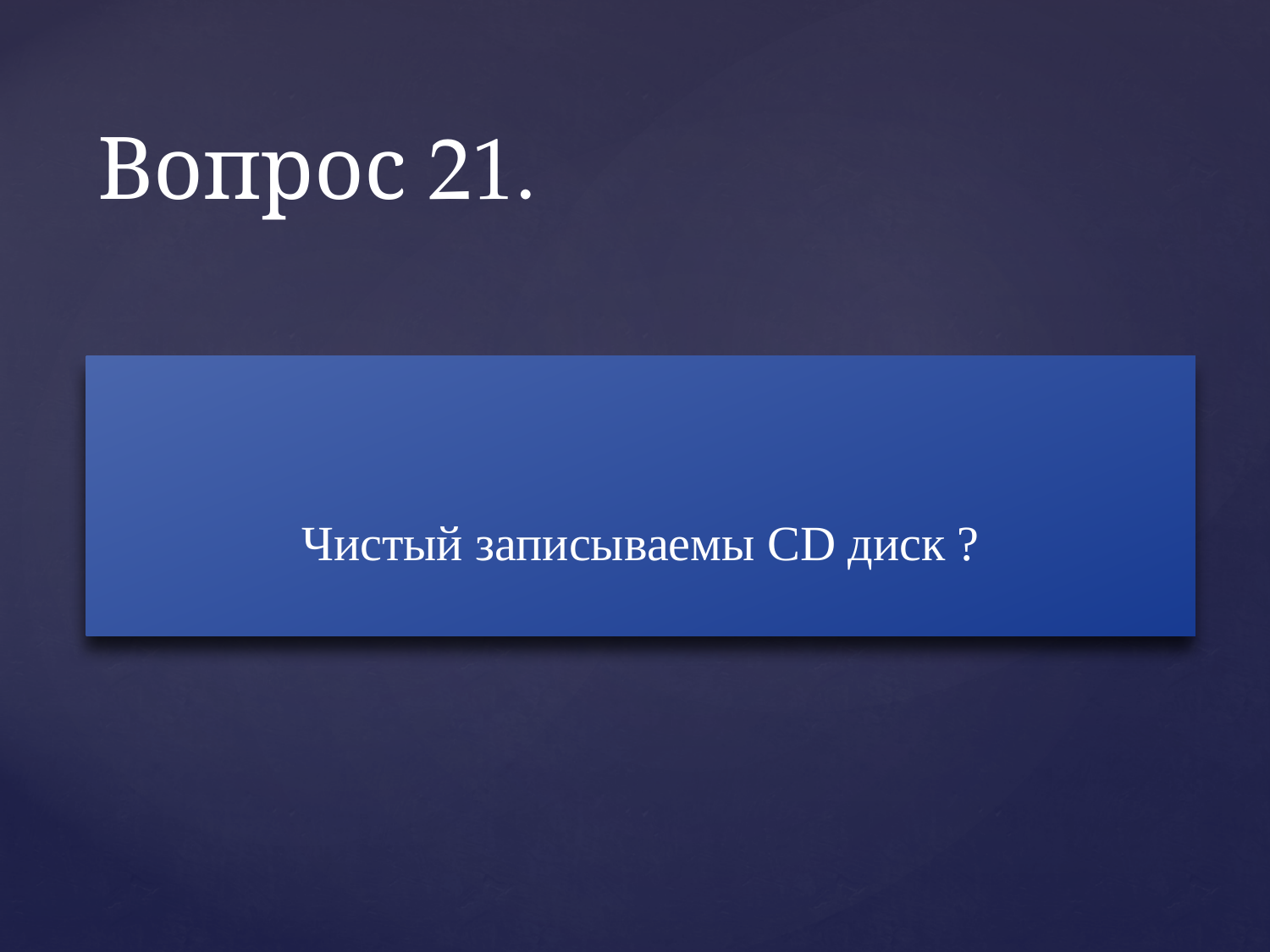

# Вопрос 21.
Чистый записываемы CD диск ?